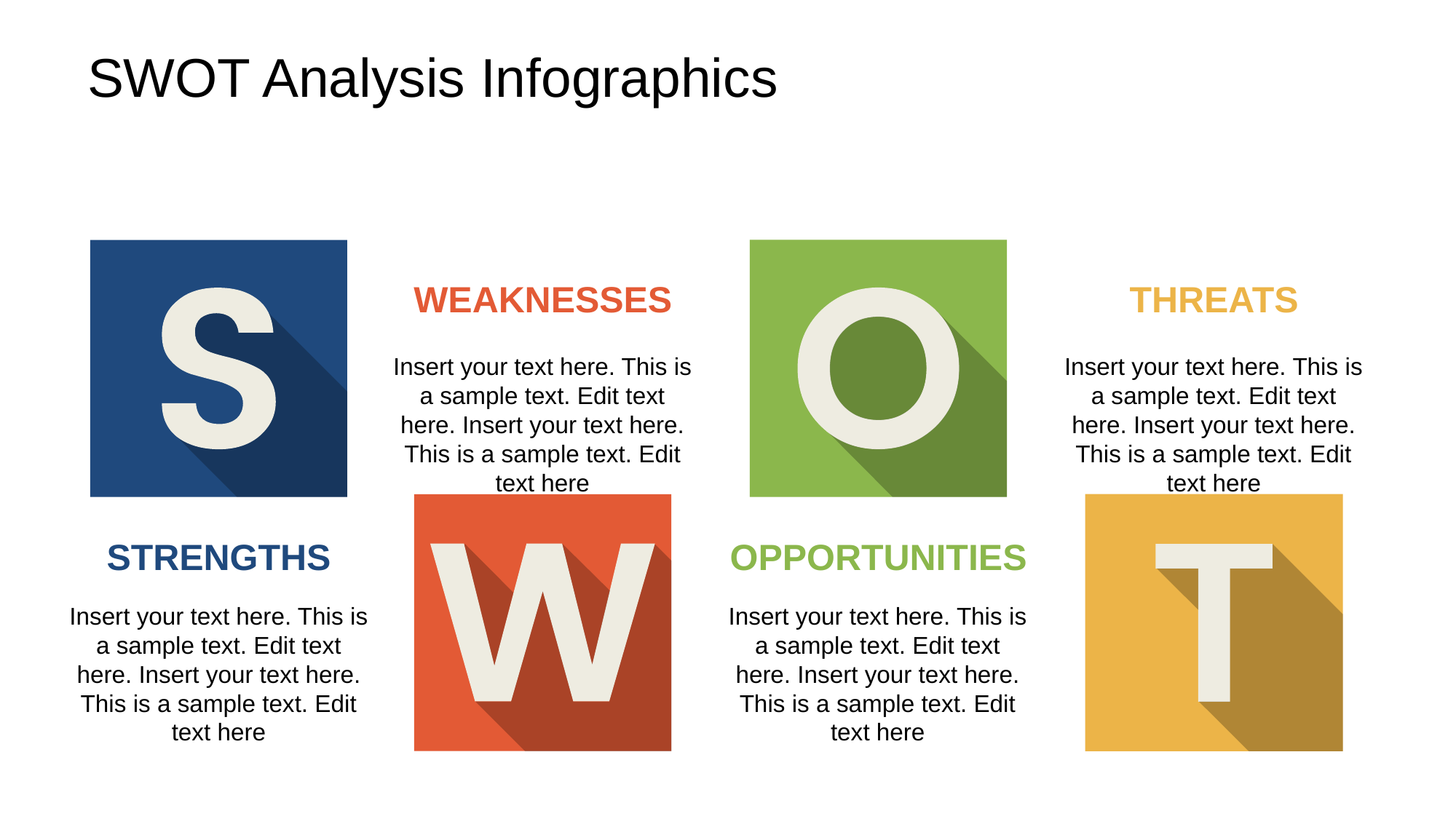

# SWOT Analysis Infographics

WEAKNESSES
THREATS
Insert your text here. This is a sample text. Edit text here. Insert your text here. This is a sample text. Edit text here
Insert your text here. This is a sample text. Edit text here. Insert your text here. This is a sample text. Edit text here

STRENGTHS
OPPORTUNITIES
Insert your text here. This is a sample text. Edit text here. Insert your text here. This is a sample text. Edit text here
Insert your text here. This is a sample text. Edit text here. Insert your text here. This is a sample text. Edit text here